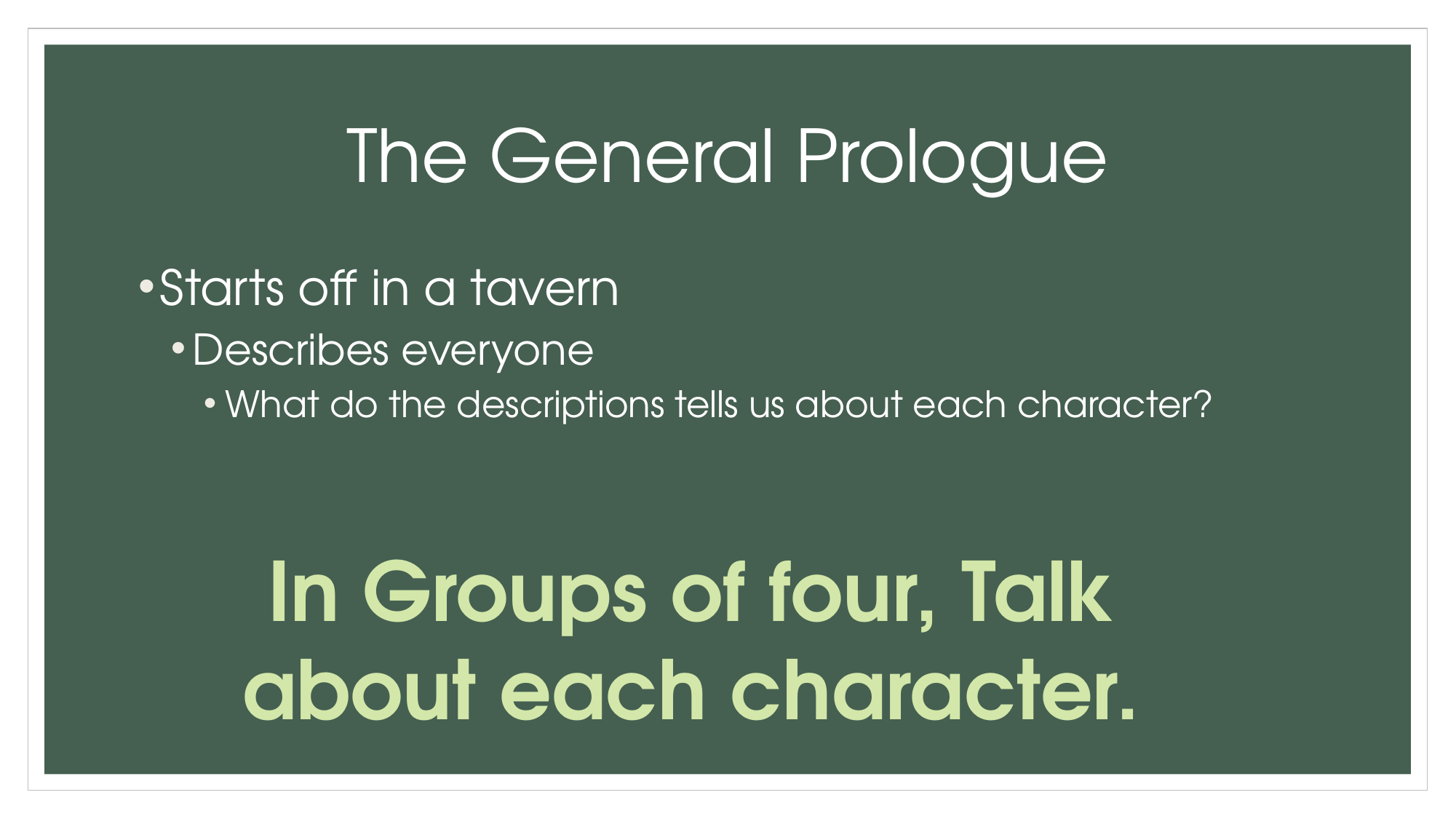

# The General Prologue
Starts off in a tavern
Describes everyone
What do the descriptions tells us about each character?
In Groups of four, Talk about each character.